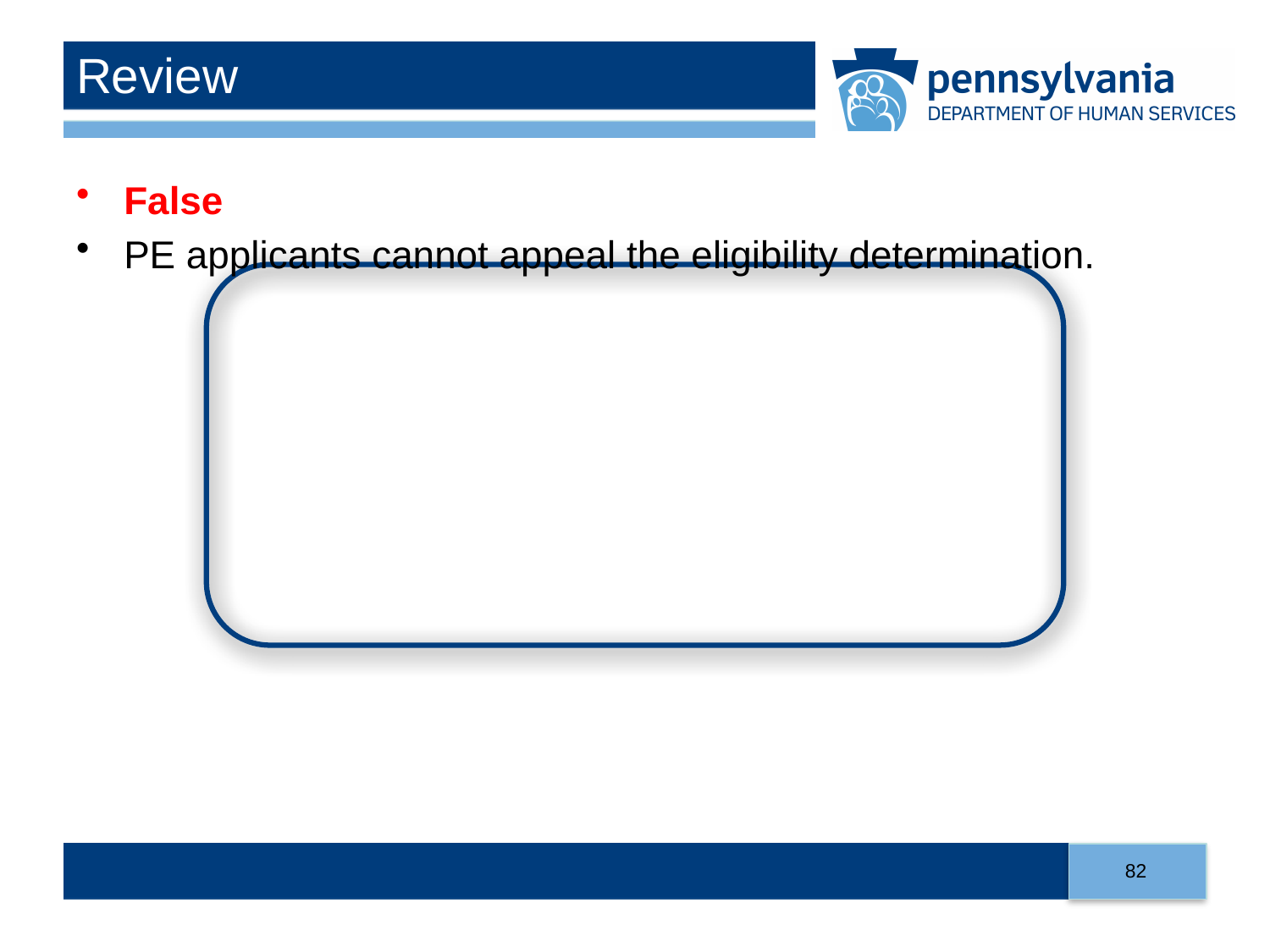

# Review
False
PE applicants cannot appeal the eligibility determination.
82